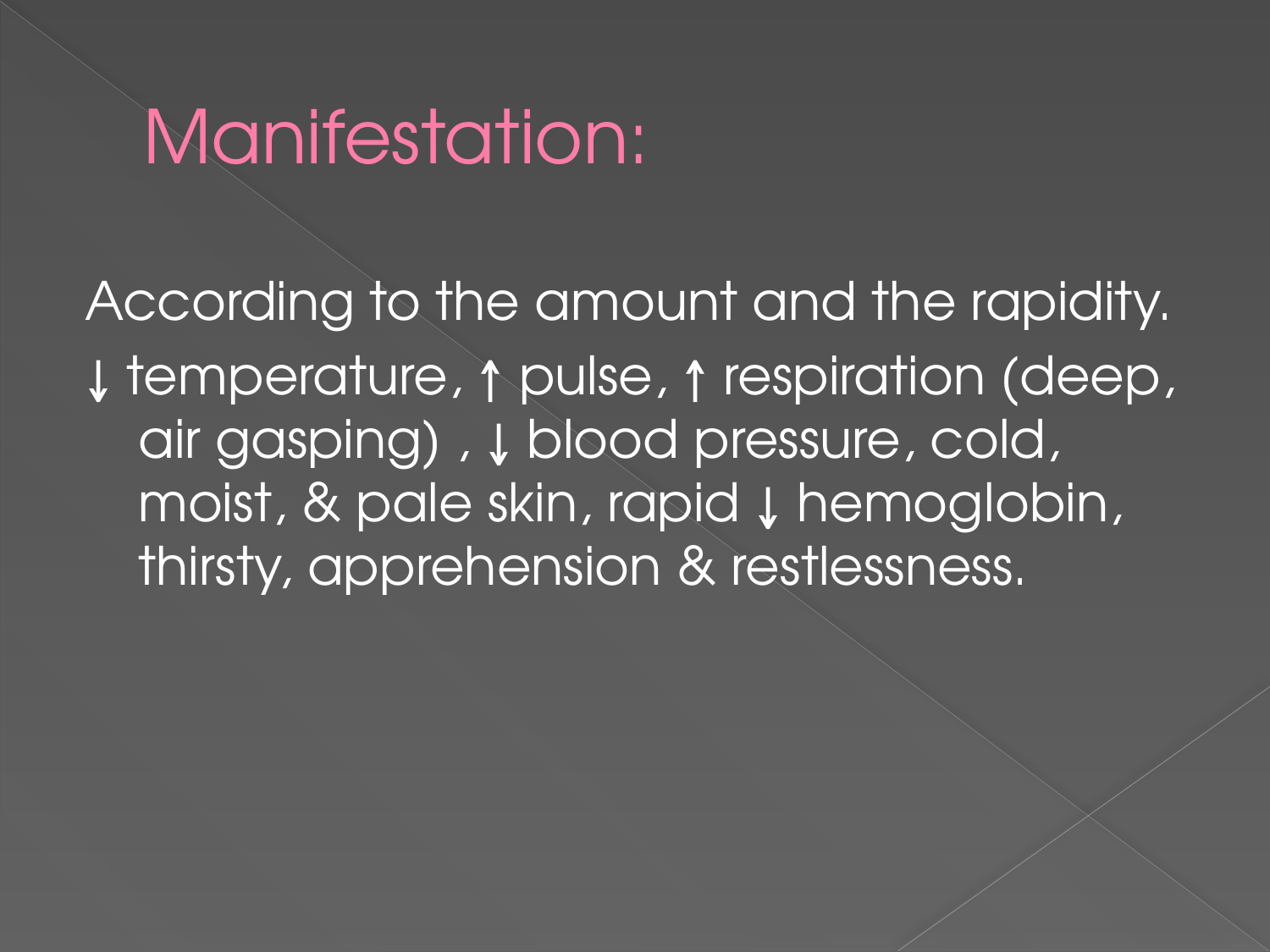

# Manifestation:
According to the amount and the rapidity.
↓ temperature, ↑ pulse, ↑ respiration (deep, air gasping) , ↓ blood pressure, cold, moist, & pale skin, rapid ↓ hemoglobin, thirsty, apprehension & restlessness.